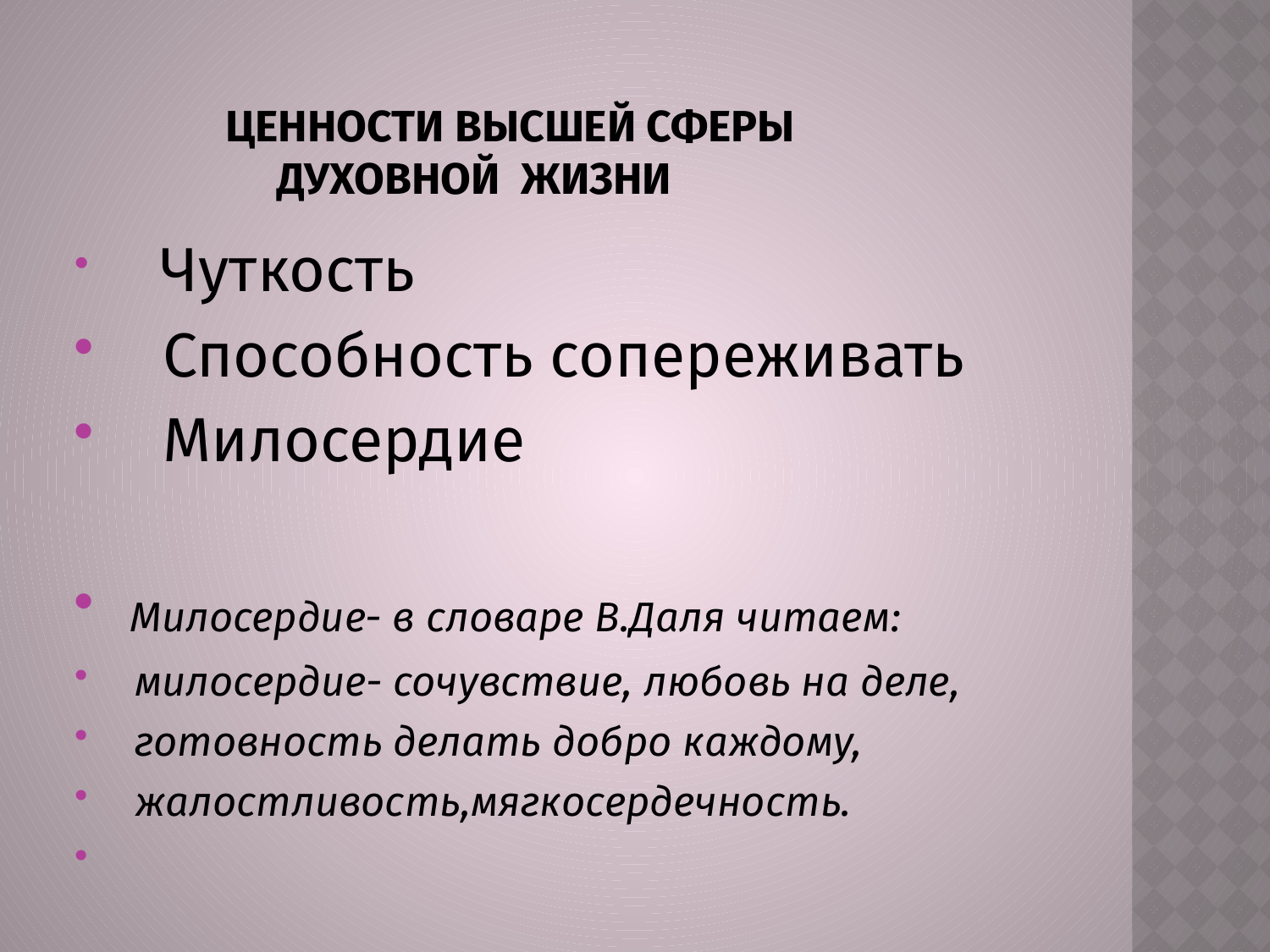

# Ценности высшей сферы духовной  жизни
    Чуткость
   Способность сопереживать
   Милосердие

 Милосердие- в словаре В.Даля читаем:
  милосердие- сочувствие, любовь на деле,
  готовность делать добро каждому,
  жалостливость,мягкосердечность.